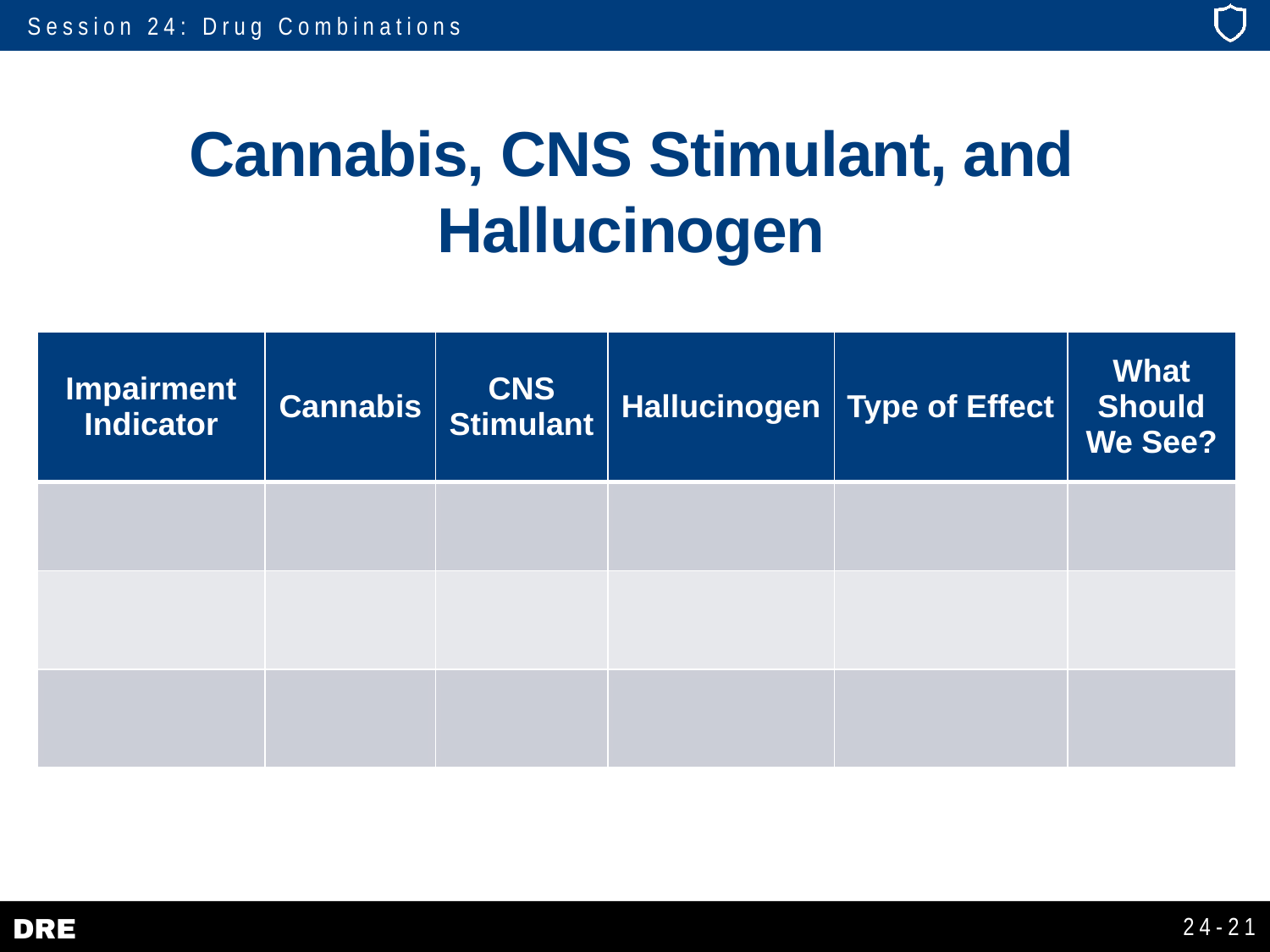

# Cannabis, CNS Stimulant, and Hallucinogen
| Impairment Indicator | Cannabis | CNS Stimulant | Hallucinogen | Type of Effect | What Should We See? |
| --- | --- | --- | --- | --- | --- |
| Reaction to Light | Normal | Slow | Normal (3) | Overlapping/ Additive (3) | Slow |
| Pulse Rate | Up | Up | Up | Additive | Up |
| Blood Pressure | Up | Up | Up | Additive | Up |

(3) Certain psychedelic amphetamines may cause slowing
24-21